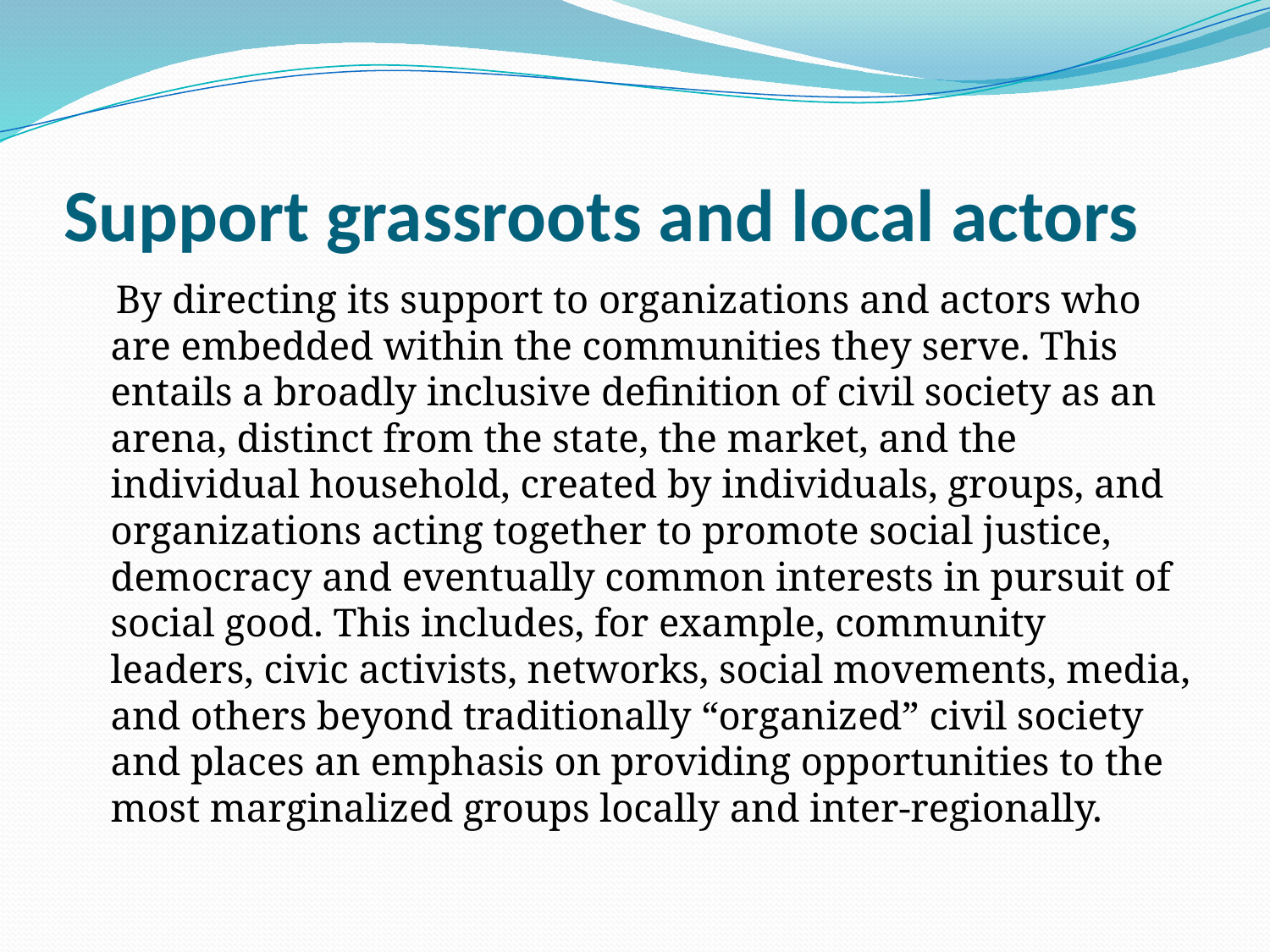

# Support grassroots and local actors
    By directing its support to organizations and actors who are embedded within the communities they serve. This entails a broadly inclusive definition of civil society as an arena, distinct from the state, the market, and the individual household, created by individuals, groups, and organizations acting together to promote social justice, democracy and eventually common interests in pursuit of social good. This includes, for example, community leaders, civic activists, networks, social movements, media, and others beyond traditionally “organized” civil society and places an emphasis on providing opportunities to the most marginalized groups locally and inter-regionally.